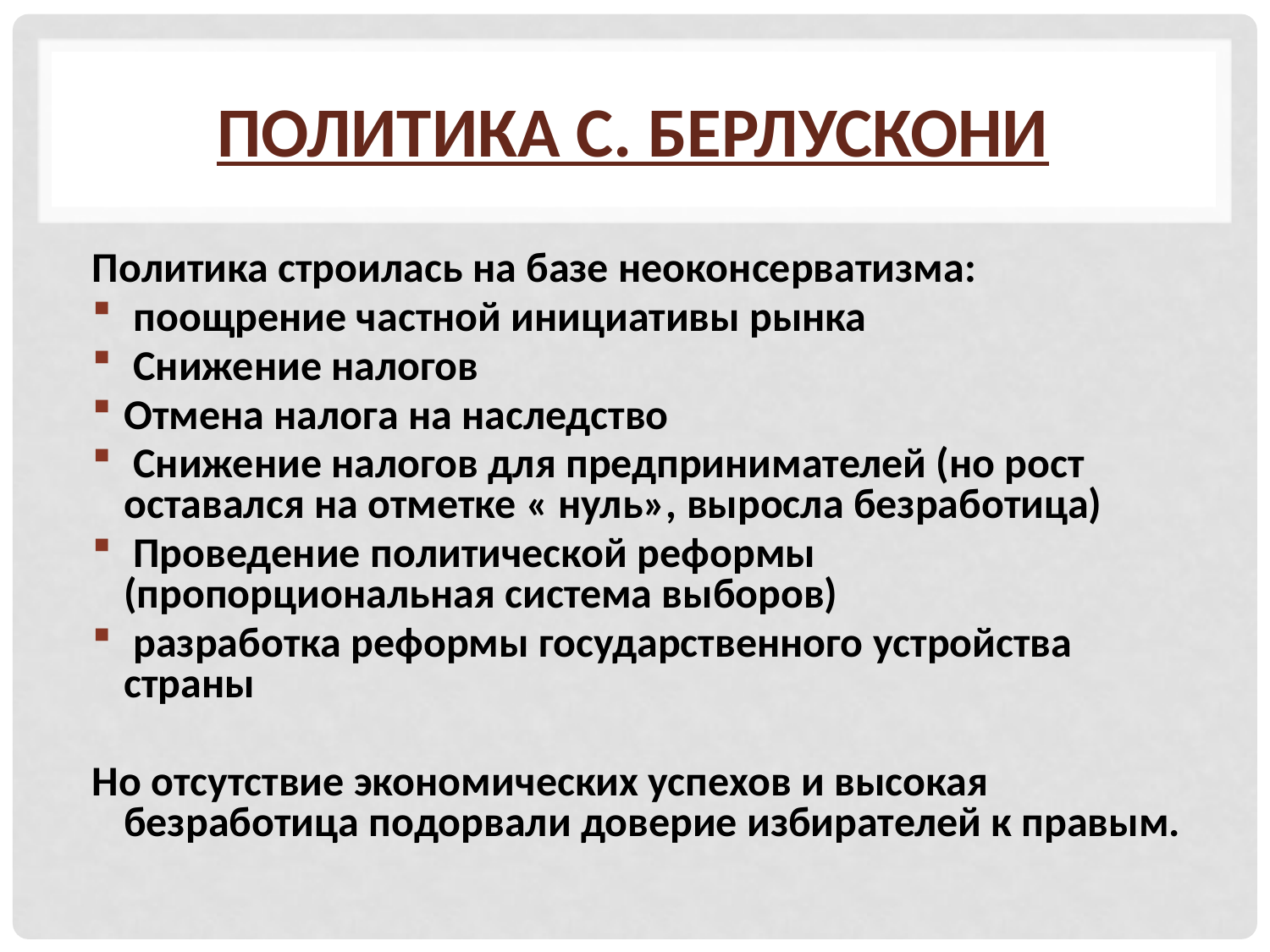

# Политика С. Берлускони
Политика строилась на базе неоконсерватизма:
 поощрение частной инициативы рынка
 Снижение налогов
Отмена налога на наследство
 Снижение налогов для предпринимателей (но рост оставался на отметке « нуль», выросла безработица)
 Проведение политической реформы                                    (пропорциональная система выборов)
 разработка реформы государственного устройства страны

Но отсутствие экономических успехов и высокая безработица подорвали доверие избирателей к правым.